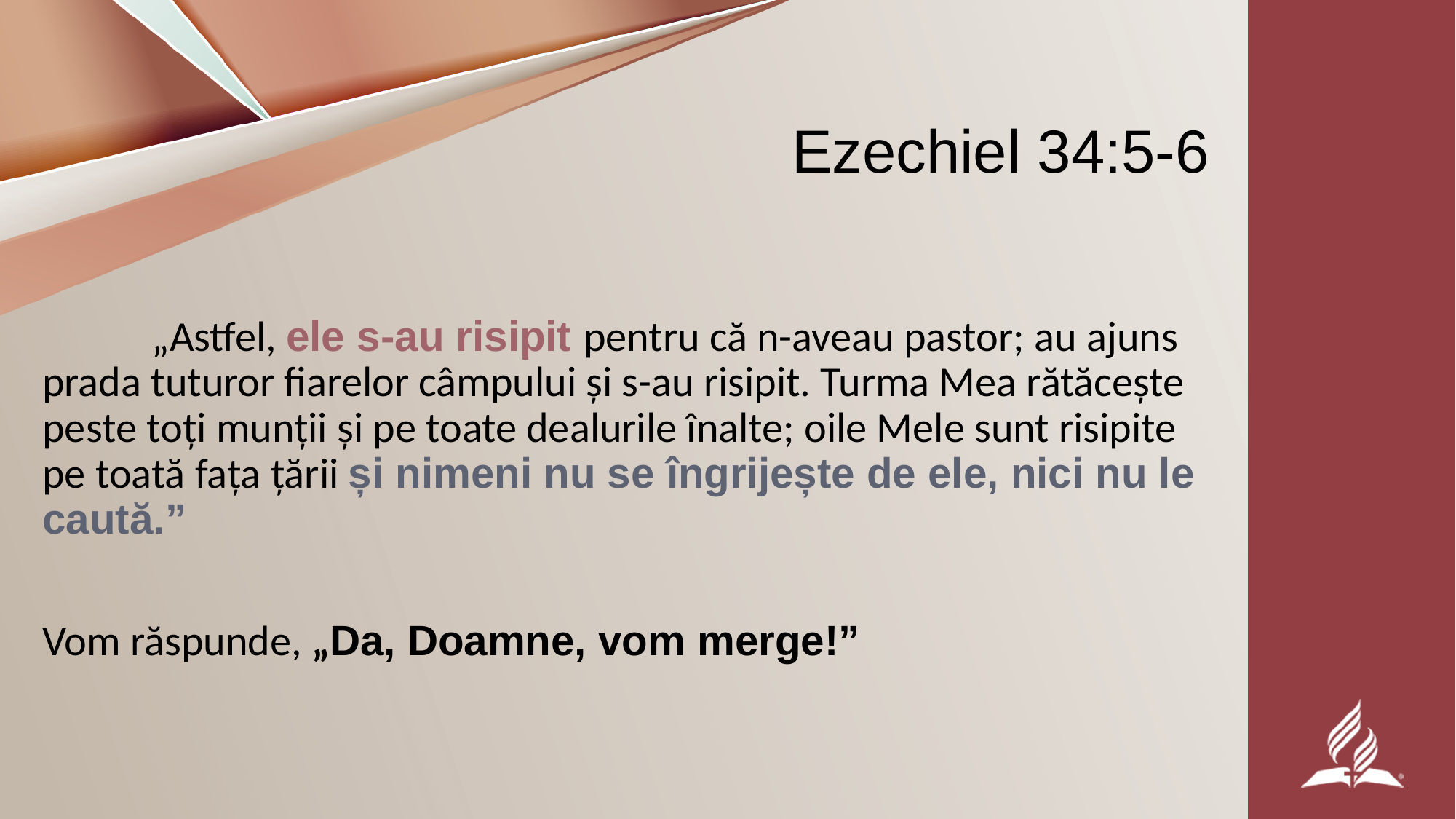

# Ezechiel 34:5-6
	„Astfel, ele s-au risipit pentru că n-aveau pastor; au ajuns prada tuturor fiarelor câmpului și s-au risipit. Turma Mea rătăcește peste toți munții și pe toate dealurile înalte; oile Mele sunt risipite pe toată fața țării și nimeni nu se îngrijește de ele, nici nu le caută.”

Vom răspunde, „Da, Doamne, vom merge!”